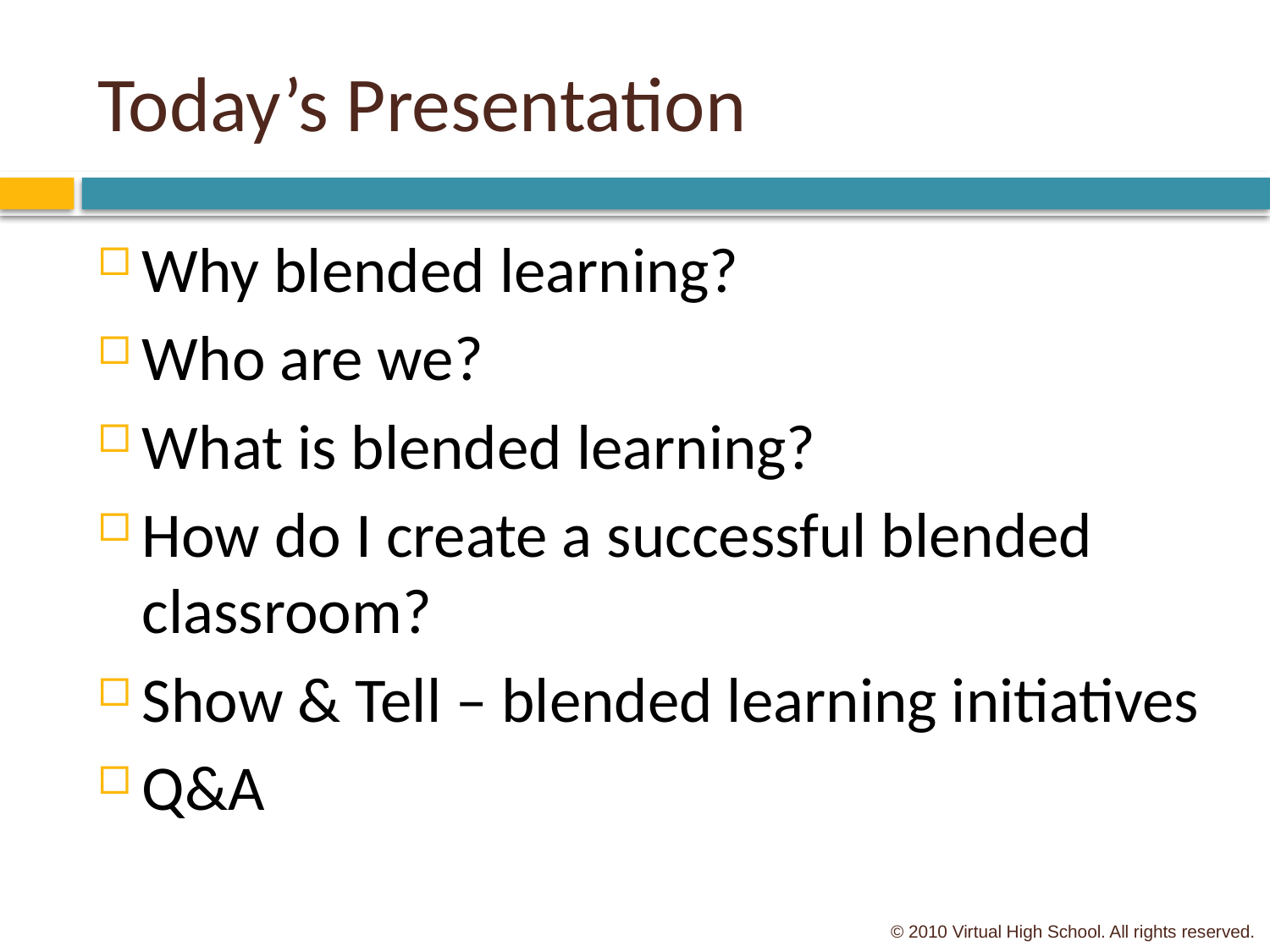

# Today’s Presentation
Why blended learning?
Who are we?
What is blended learning?
How do I create a successful blended classroom?
Show & Tell – blended learning initiatives
Q&A